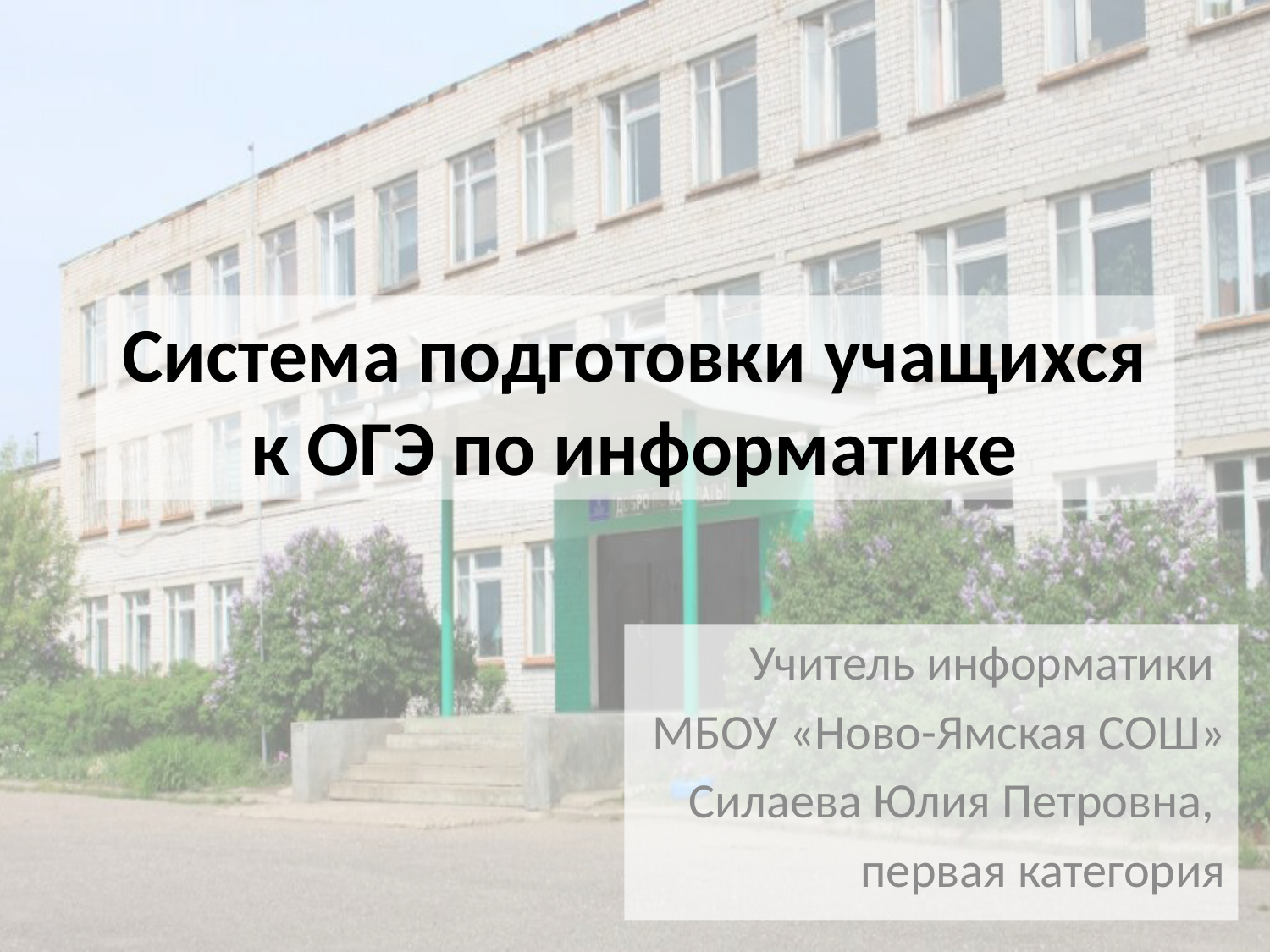

# Система подготовки учащихся к ОГЭ по информатике
Учитель информатики
МБОУ «Ново-Ямская СОШ»
 Силаева Юлия Петровна,
первая категория